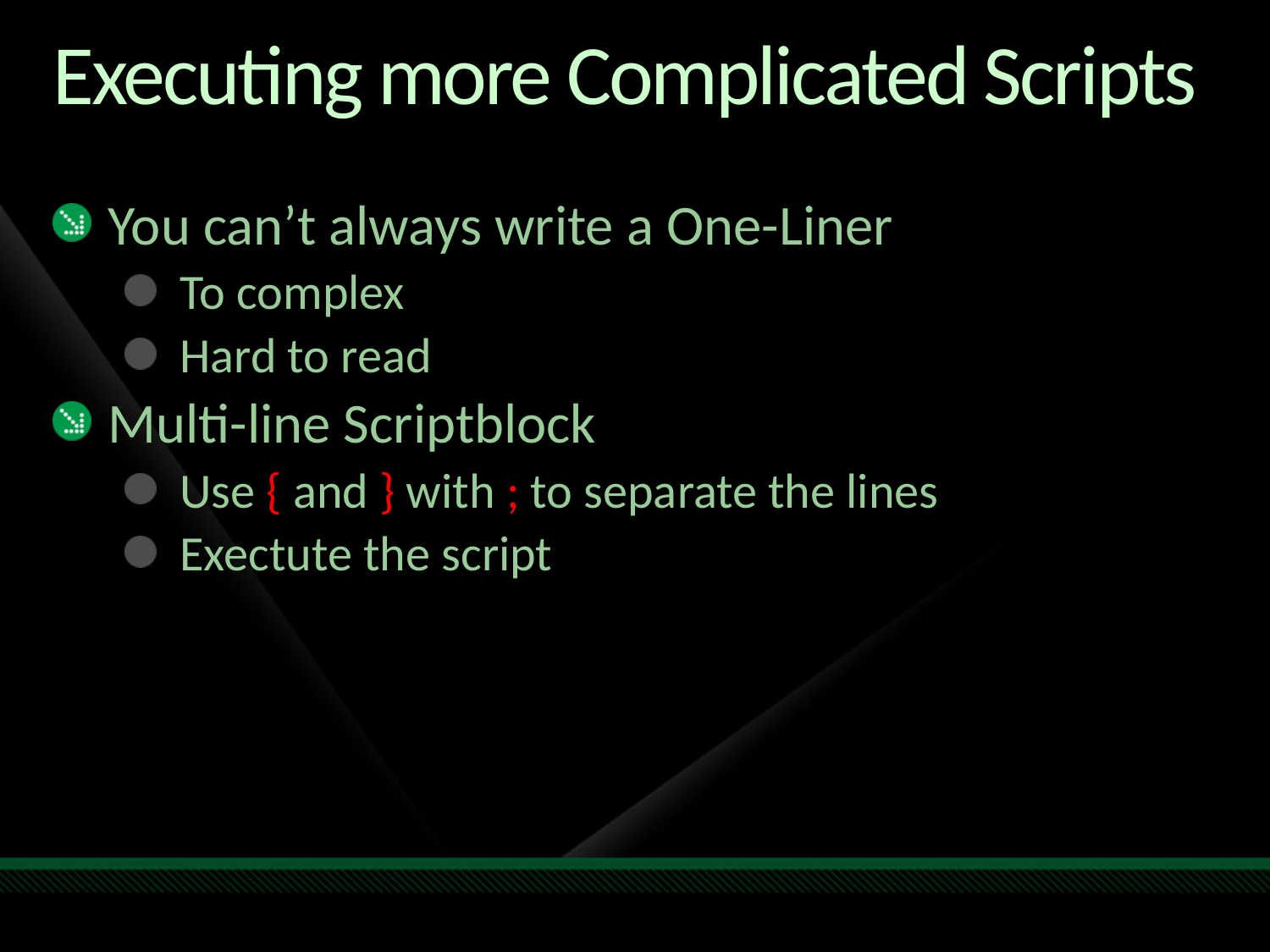

# Executing more Complicated Scripts
You can’t always write a One-Liner
To complex
Hard to read
Multi-line Scriptblock
Use { and } with ; to separate the lines
Exectute the script